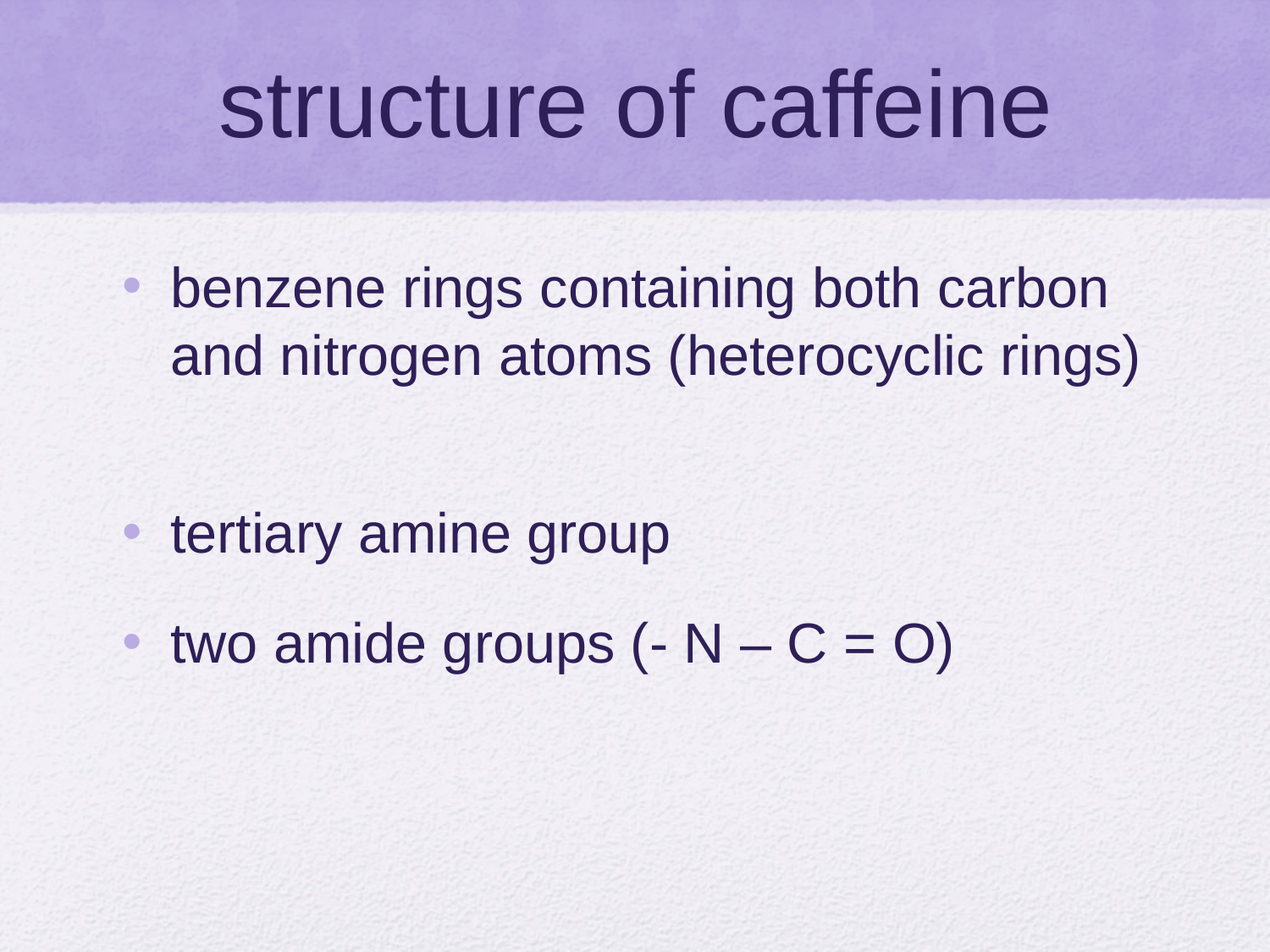

# structure of caffeine
benzene rings containing both carbon and nitrogen atoms (heterocyclic rings)
tertiary amine group
two amide groups (- N – C = O)